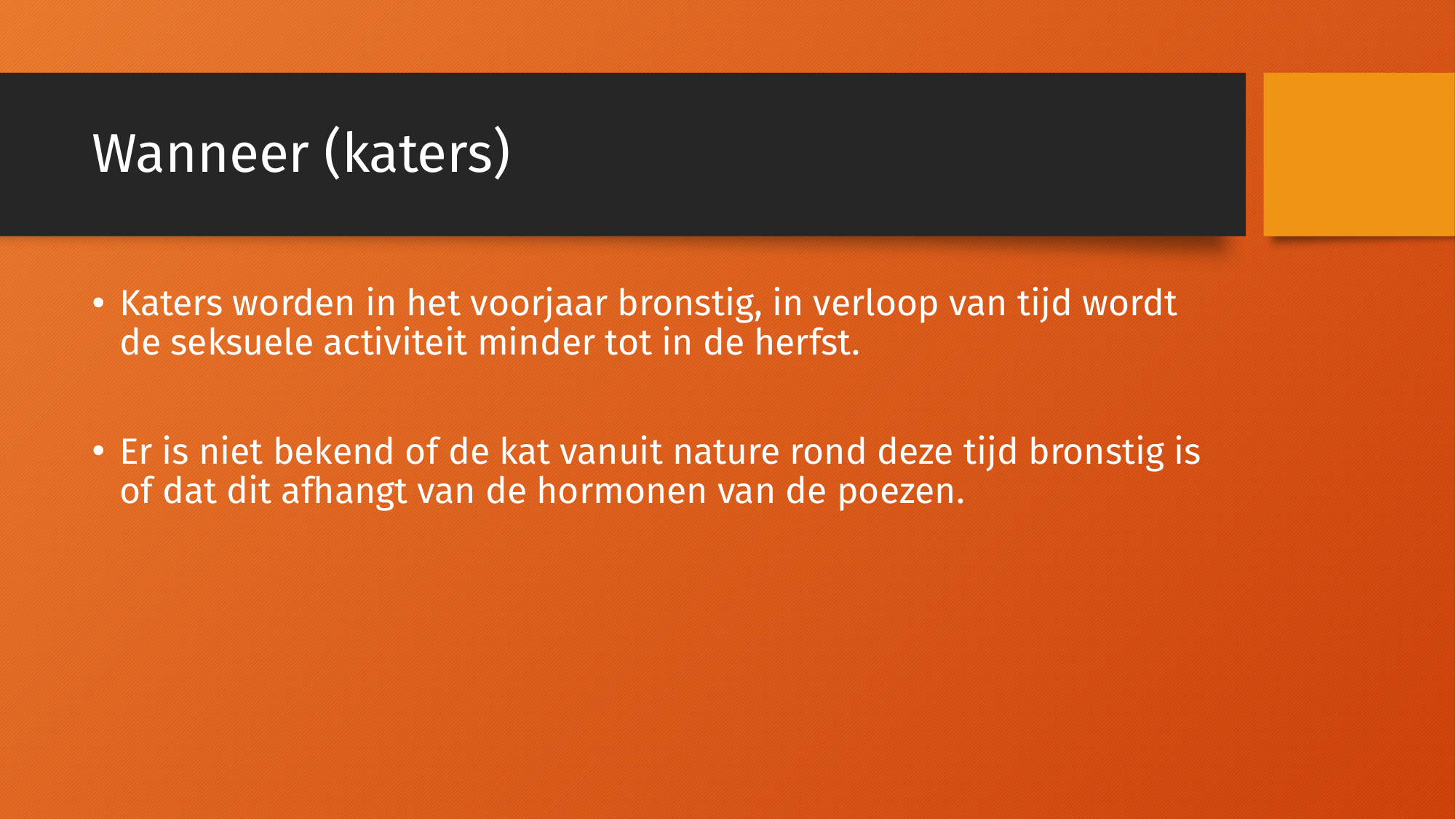

# Wanneer (katers)
Katers worden in het voorjaar bronstig, in verloop van tijd wordt de seksuele activiteit minder tot in de herfst.

Er is niet bekend of de kat vanuit nature rond deze tijd bronstig is of dat dit afhangt van de hormonen van de poezen.